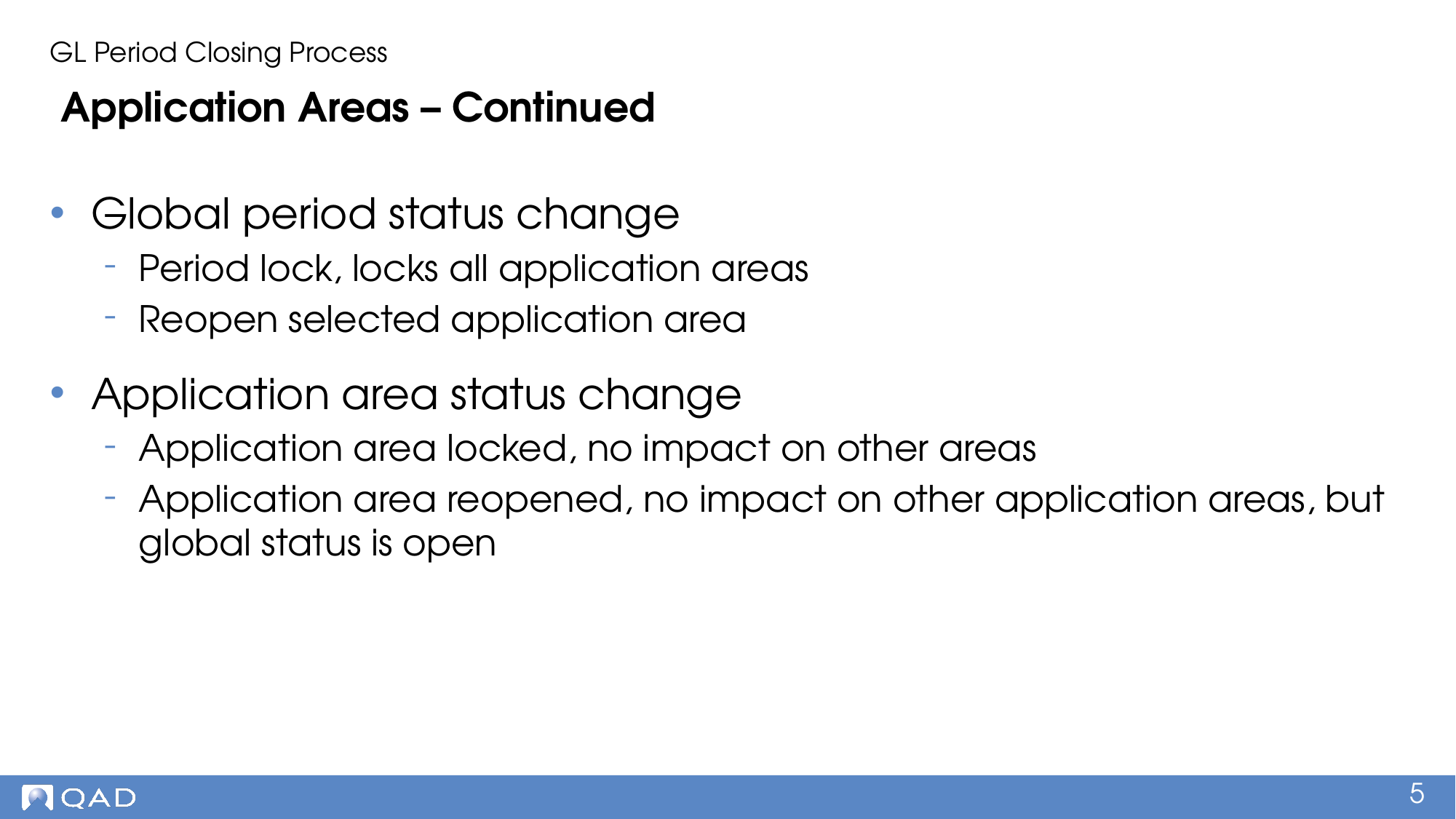

GL Period Closing Process
# Application Areas – Continued
Global period status change
Period lock, locks all application areas
Reopen selected application area
Application area status change
Application area locked, no impact on other areas
Application area reopened, no impact on other application areas, but global status is open

5